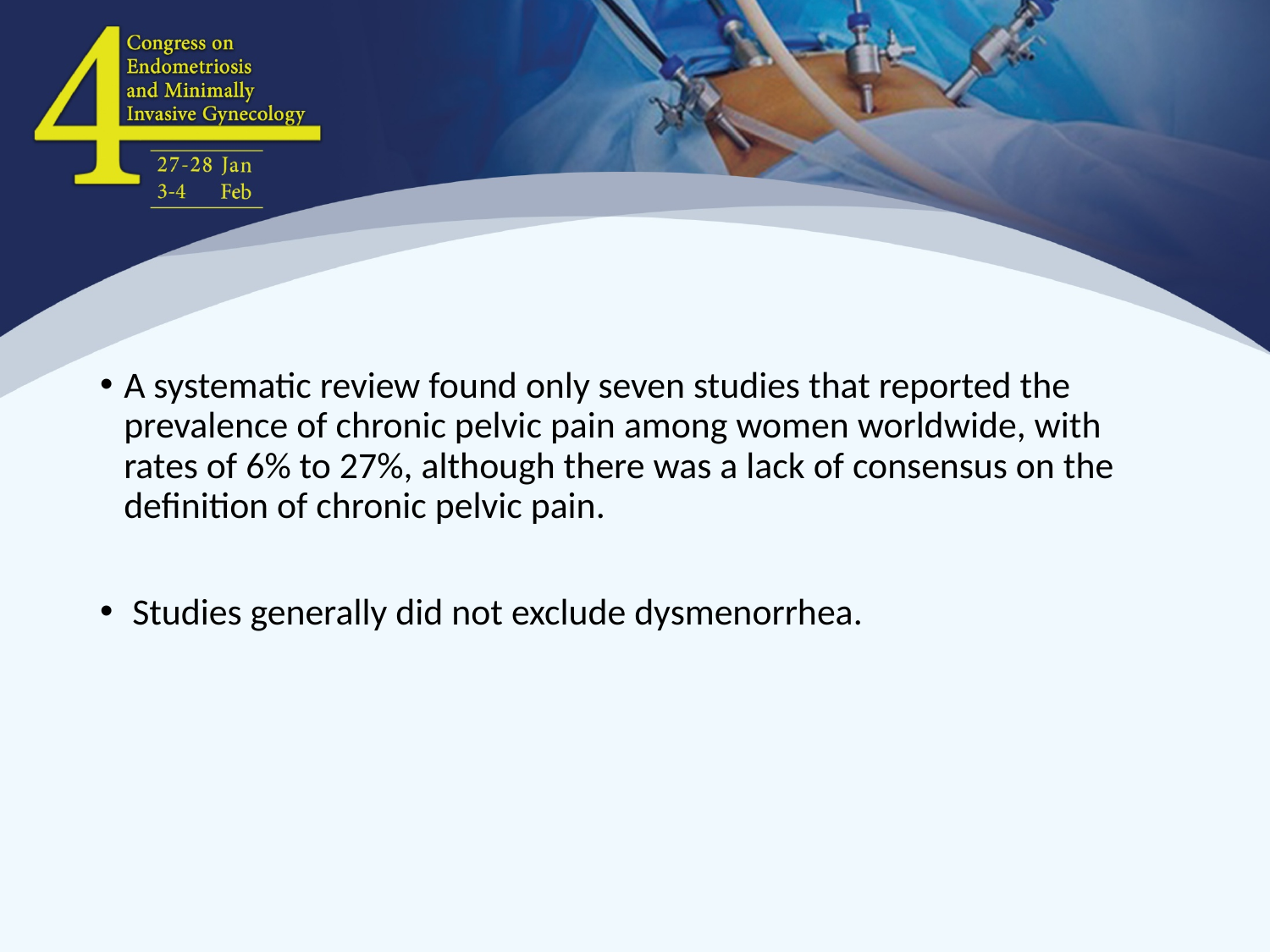

A systematic review found only seven studies that reported the prevalence of chronic pelvic pain among women worldwide, with rates of 6% to 27%, although there was a lack of consensus on the definition of chronic pelvic pain.

 Studies generally did not exclude dysmenorrhea.